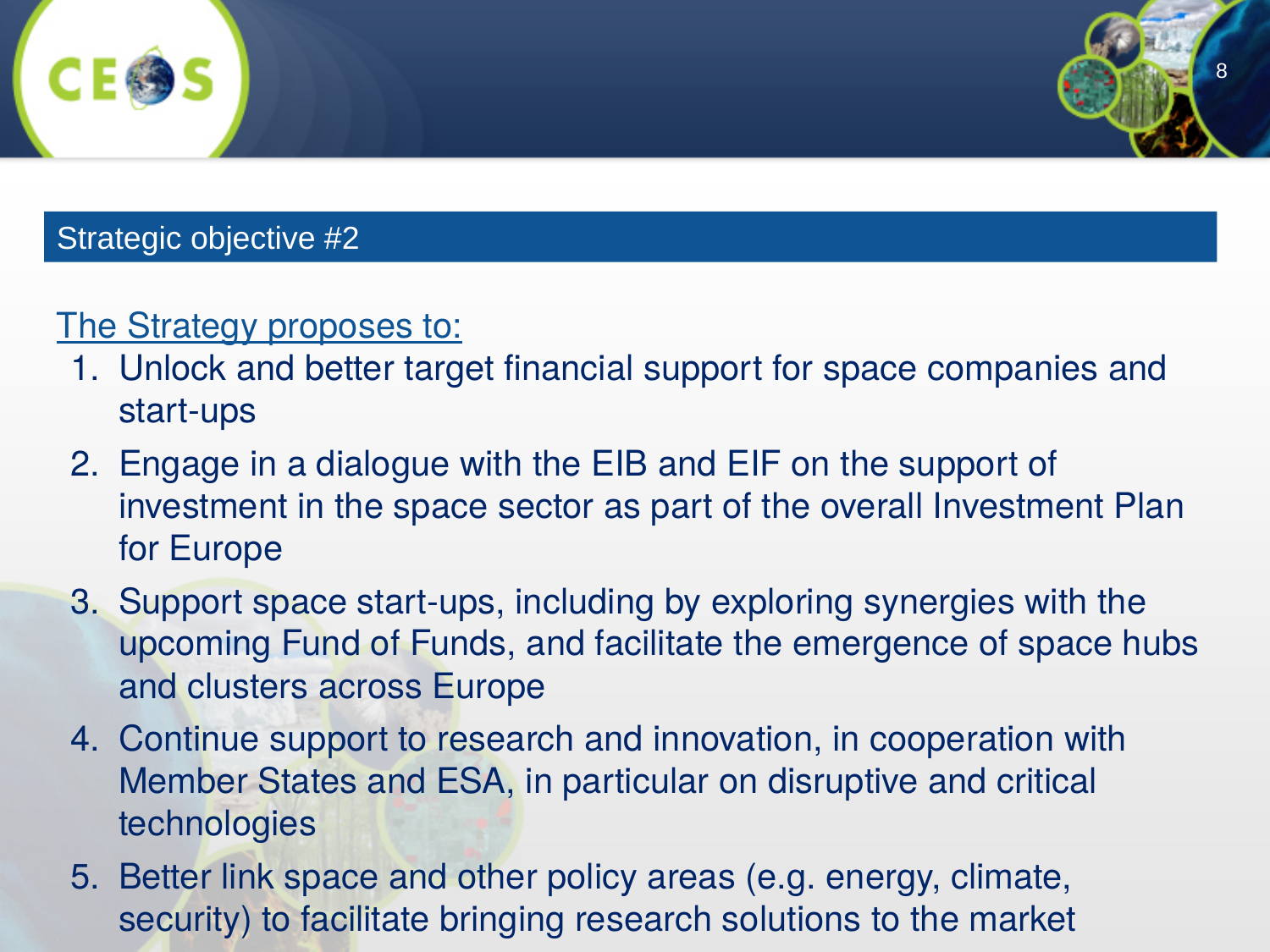

Strategic objective #2
The Strategy proposes to:
Unlock and better target financial support for space companies and start-ups
Engage in a dialogue with the EIB and EIF on the support of investment in the space sector as part of the overall Investment Plan for Europe
Support space start-ups, including by exploring synergies with the upcoming Fund of Funds, and facilitate the emergence of space hubs and clusters across Europe
Continue support to research and innovation, in cooperation with Member States and ESA, in particular on disruptive and critical technologies
Better link space and other policy areas (e.g. energy, climate, security) to facilitate bringing research solutions to the market